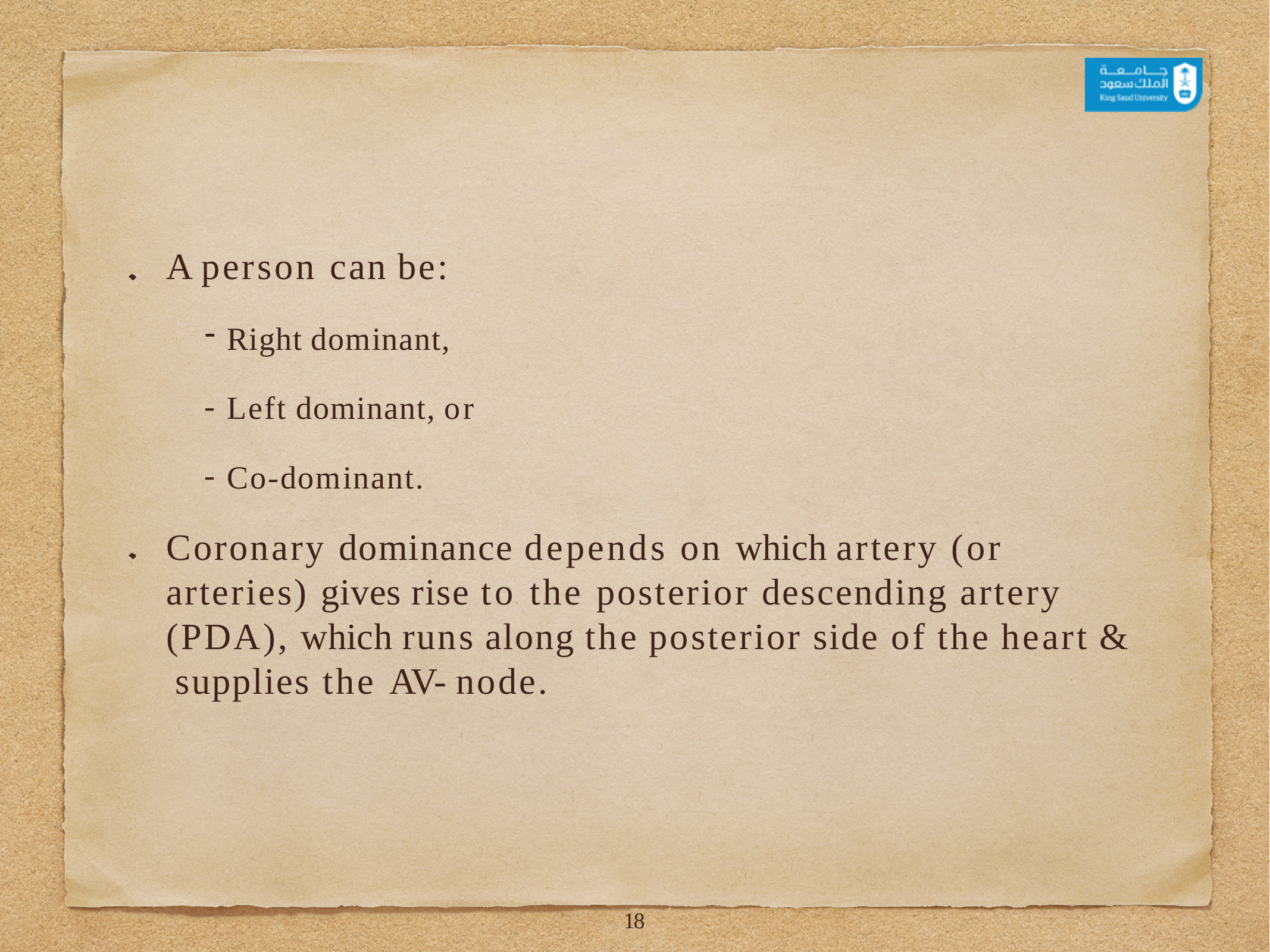

# Coronary Dominance
A person can be:
Right dominant,

Left dominant, or

Co-dominant.
Coronary dominance depends on which artery (or  arteries) gives rise to the posterior descending artery  (PDA), which runs along the posterior side of the heart &  supplies the AV- node.
18